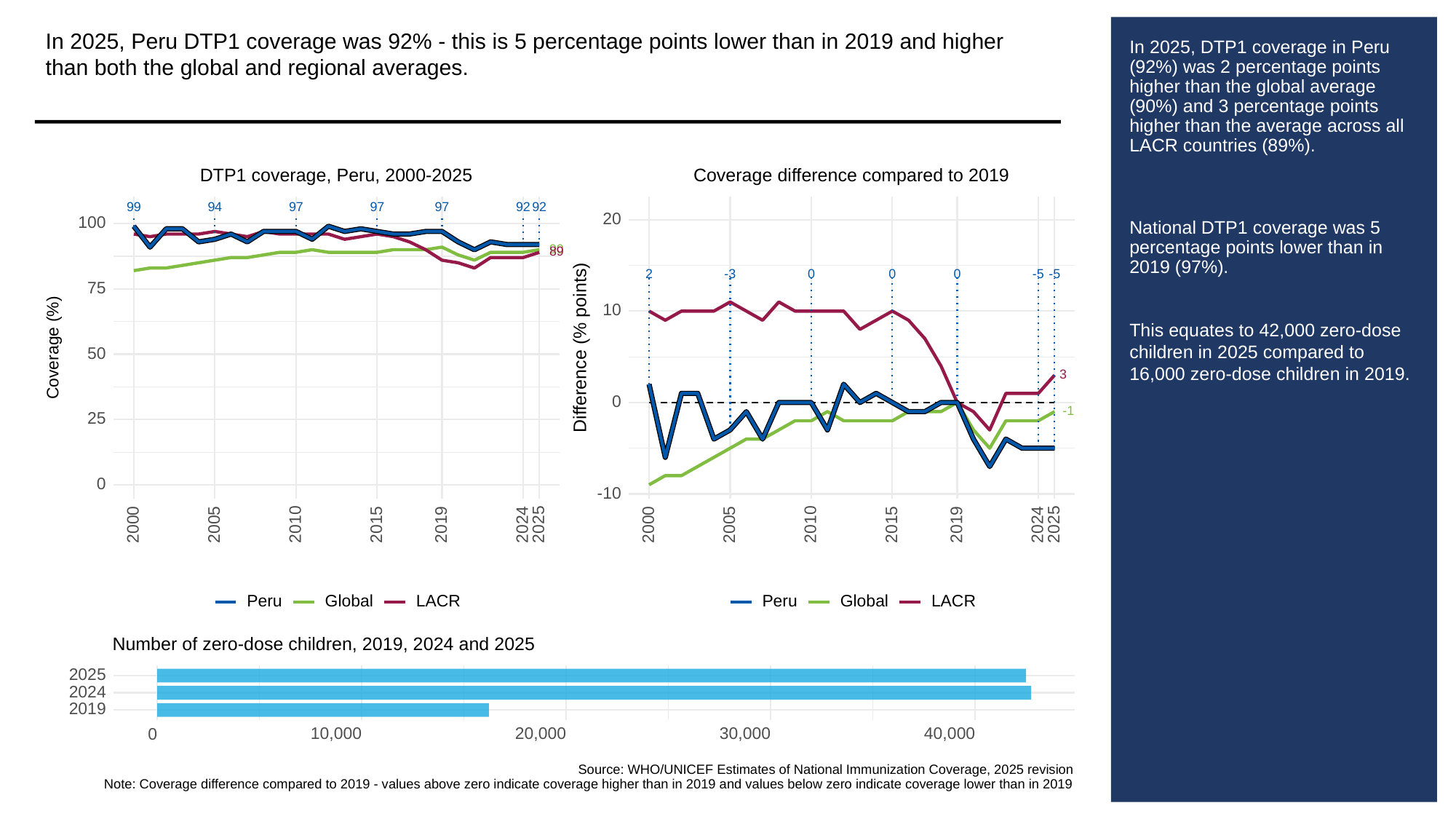

In 2025, Peru DTP1 coverage was 92% - this is 5 percentage points lower than in 2019 and higher than both the global and regional averages.
# In 2025, DTP1 coverage in Peru (92%) was 2 percentage points higher than the global average (90%) and 3 percentage points higher than the average across all LACR countries (89%).

National DTP1 coverage was 5 percentage points lower than in 2019 (97%).

This equates to 42,000 zero-dose children in 2025 compared to 16,000 zero-dose children in 2019.

Coverage difference compared to 2019
DTP1 coverage, Peru, 2000-2025

99
94
97
97
97
92
92
20
100

90

89

-3
0
0
0
2
-5
-5

75

10

Difference (% points)
Coverage (%)
50

3

0

-1
25

0

-10

2000
2005
2010
2015
2019
2024
2025
2000
2005
2010
2015
2019
2024
2025
Global
LACR
Global
LACR
Peru
Peru

Number of zero-dose children, 2019, 2024 and 2025

2025

2024

2019

10,000
20,000
30,000
40,000
0
Source: WHO/UNICEF Estimates of National Immunization Coverage, 2025 revision
Note: Coverage difference compared to 2019 - values above zero indicate coverage higher than in 2019 and values below zero indicate coverage lower than in 2019